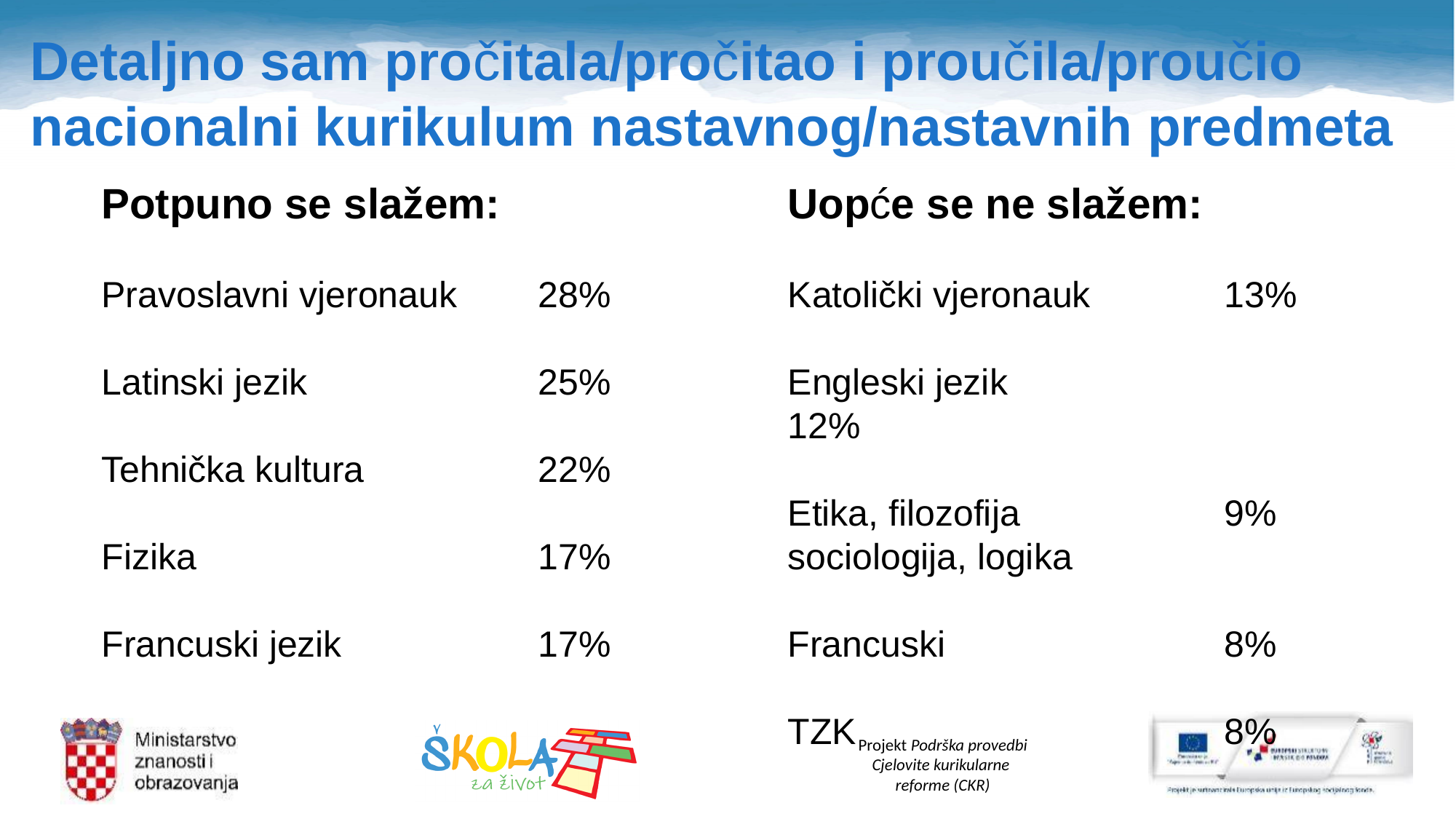

Detaljno sam pročitala/pročitao i proučila/proučio nacionalni kurikulum nastavnog/nastavnih predmeta
Potpuno se slažem:

Pravoslavni vjeronauk 	28%

Latinski jezik			25%

Tehnička kultura		22%

Fizika				17%

Francuski jezik		17%
Uopće se ne slažem:

Katolički vjeronauk 		13%

Engleski jezik 			12%

Etika, filozofija		9%
sociologija, logika

Francuski 			8%

TZK 				8%